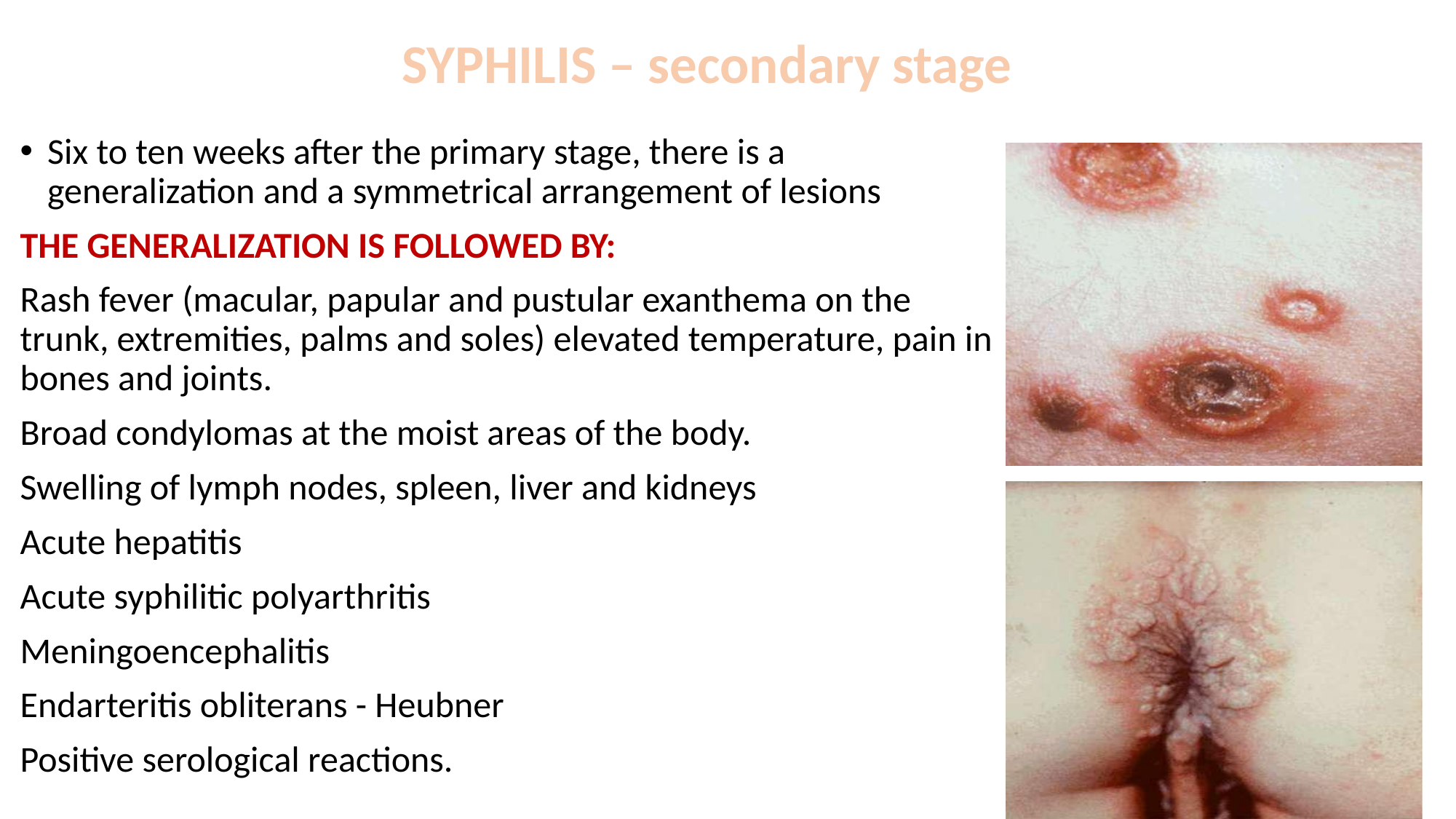

SYPHILIS – secondary stage
Six to ten weeks after the primary stage, there is a generalization and a symmetrical arrangement of lesions
THE GENERALIZATION IS FOLLOWED BY:
Rash fever (macular, papular and pustular exanthema on the trunk, extremities, palms and soles) elevated temperature, pain in bones and joints.
Broad condylomas at the moist areas of the body.
Swelling of lymph nodes, spleen, liver and kidneys
Acute hepatitis
Acute syphilitic polyarthritis
Meningoencephalitis
Endarteritis obliterans - Heubner
Positive serological reactions.